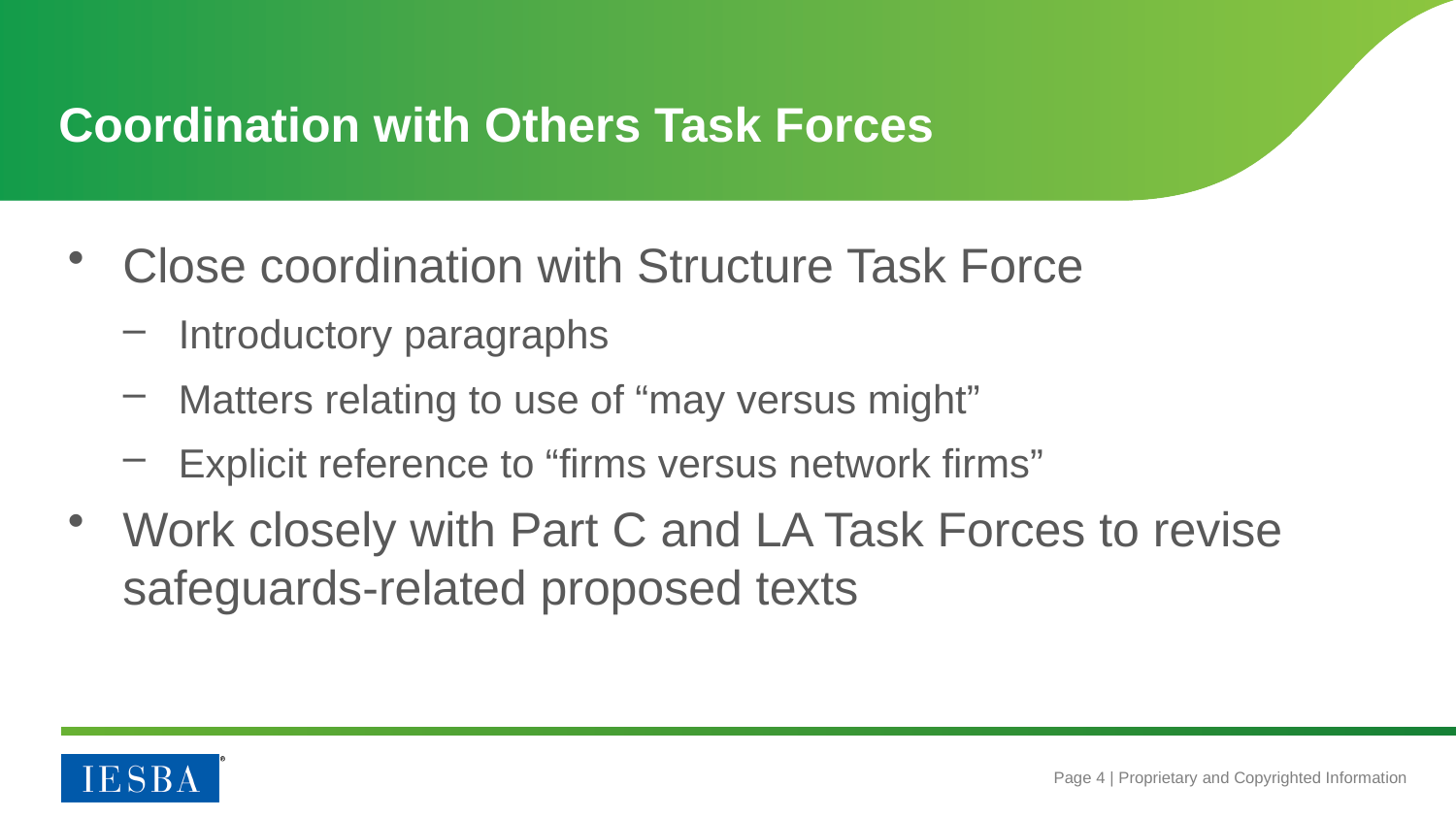

# Coordination with Others Task Forces
Close coordination with Structure Task Force
Introductory paragraphs
Matters relating to use of “may versus might”
Explicit reference to “firms versus network firms”
Work closely with Part C and LA Task Forces to revise safeguards-related proposed texts